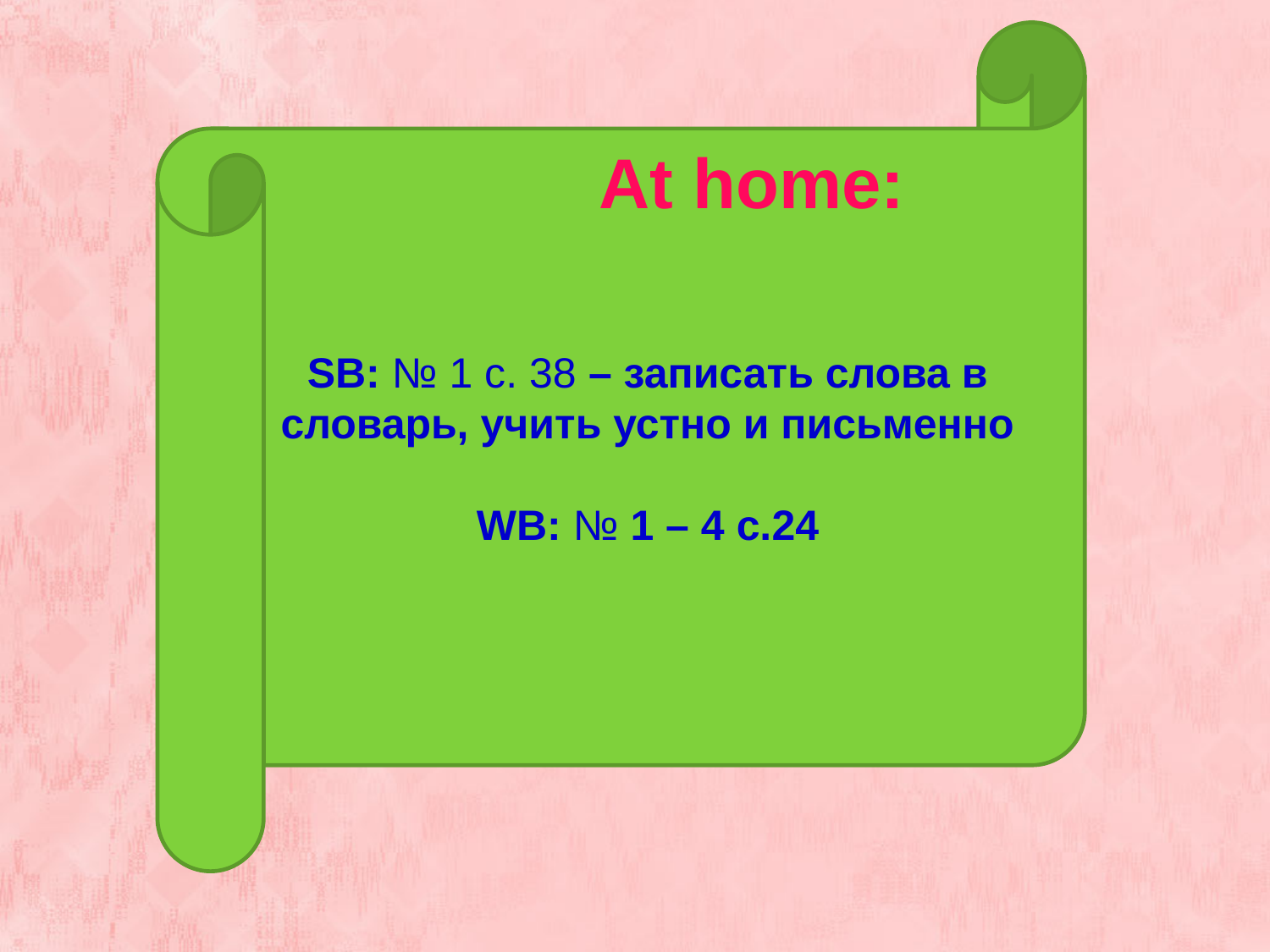

SB: № 1 с. 38 – записать слова в словарь, учить устно и письменно

WB: № 1 – 4 с.24
At home: